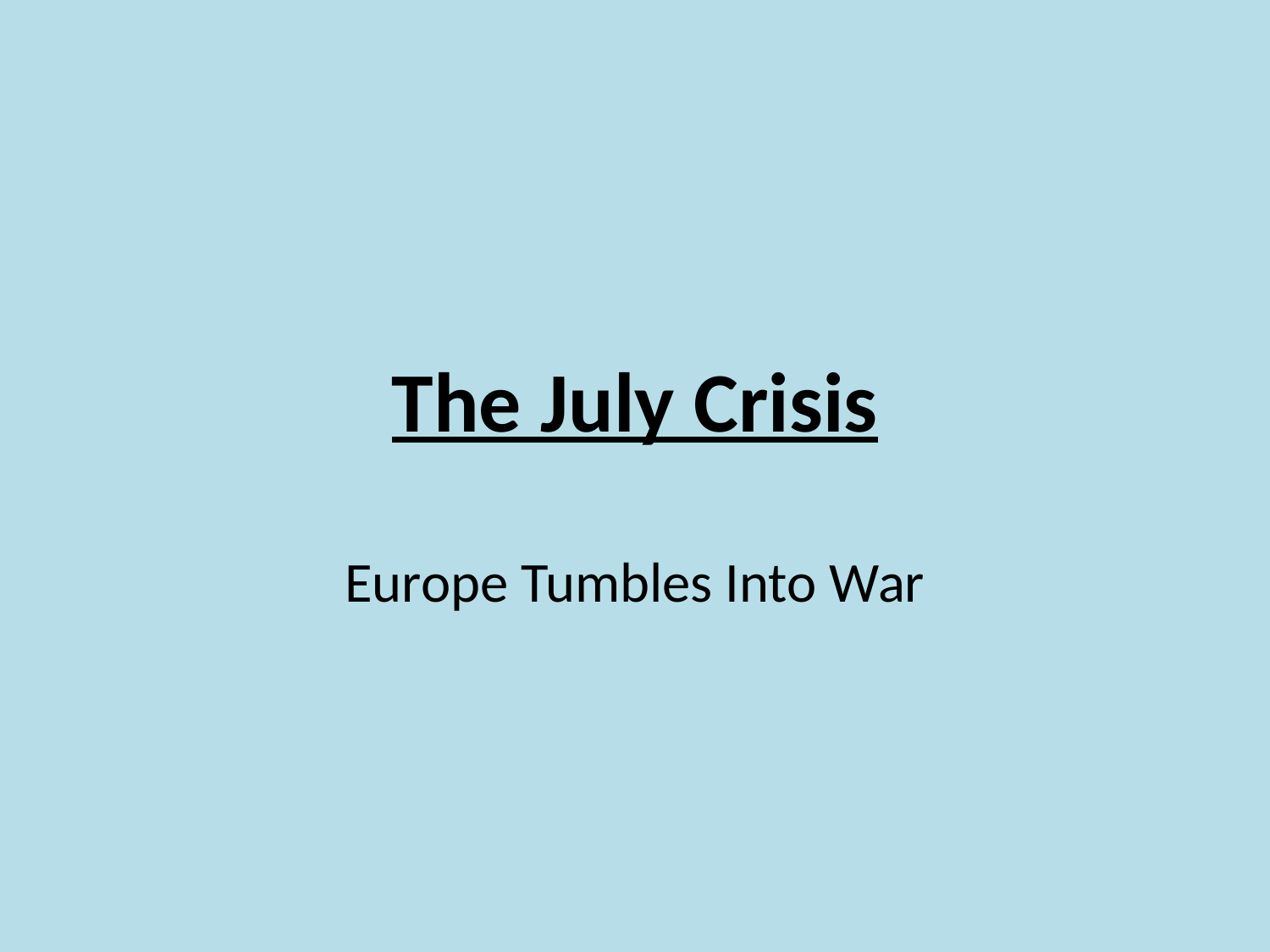

# The July Crisis
Europe Tumbles Into War